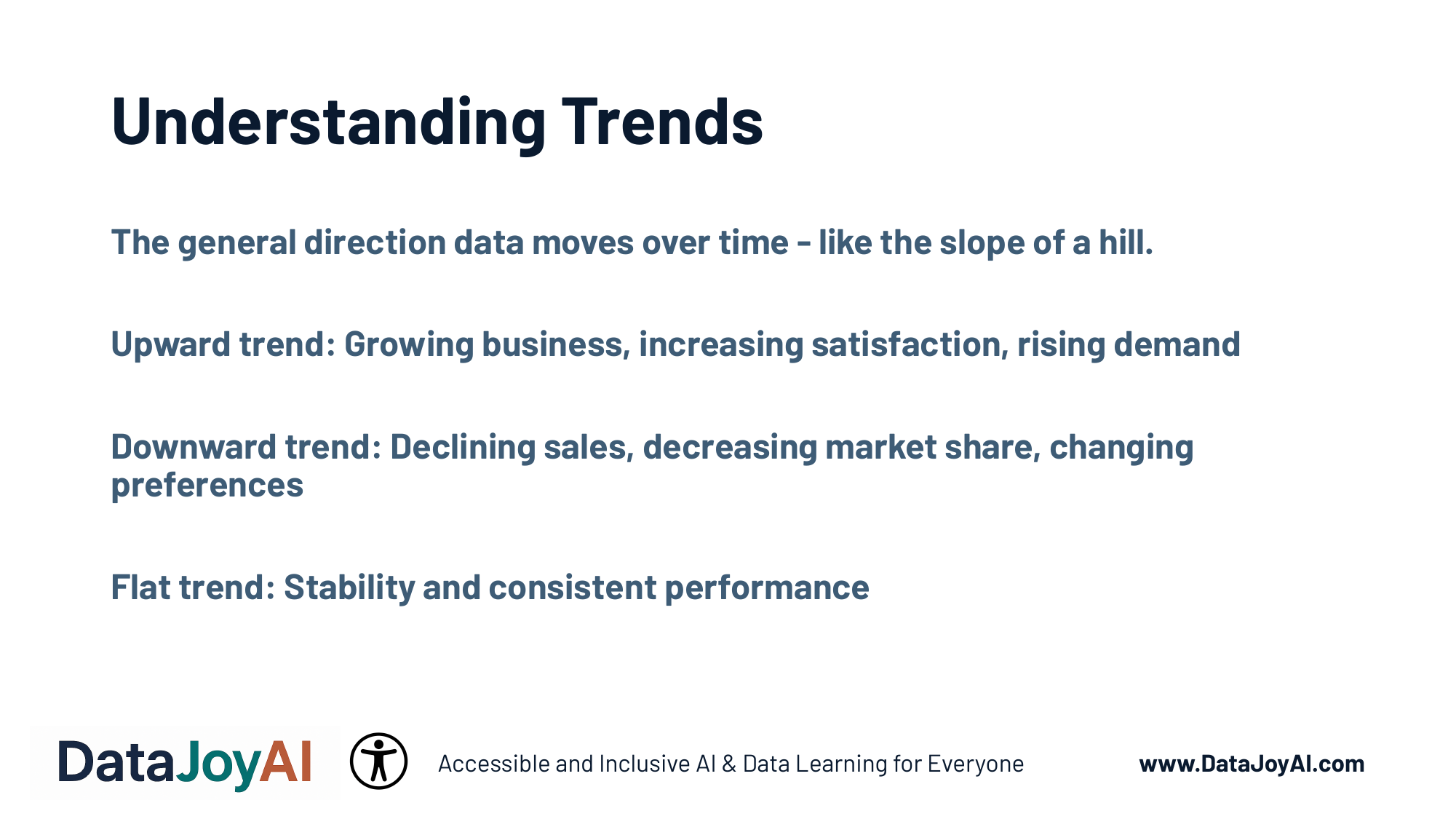

# Understanding Trends
The general direction data moves over time - like the slope of a hill.

Upward trend: Growing business, increasing satisfaction, rising demand

Downward trend: Declining sales, decreasing market share, changing preferences

Flat trend: Stability and consistent performance